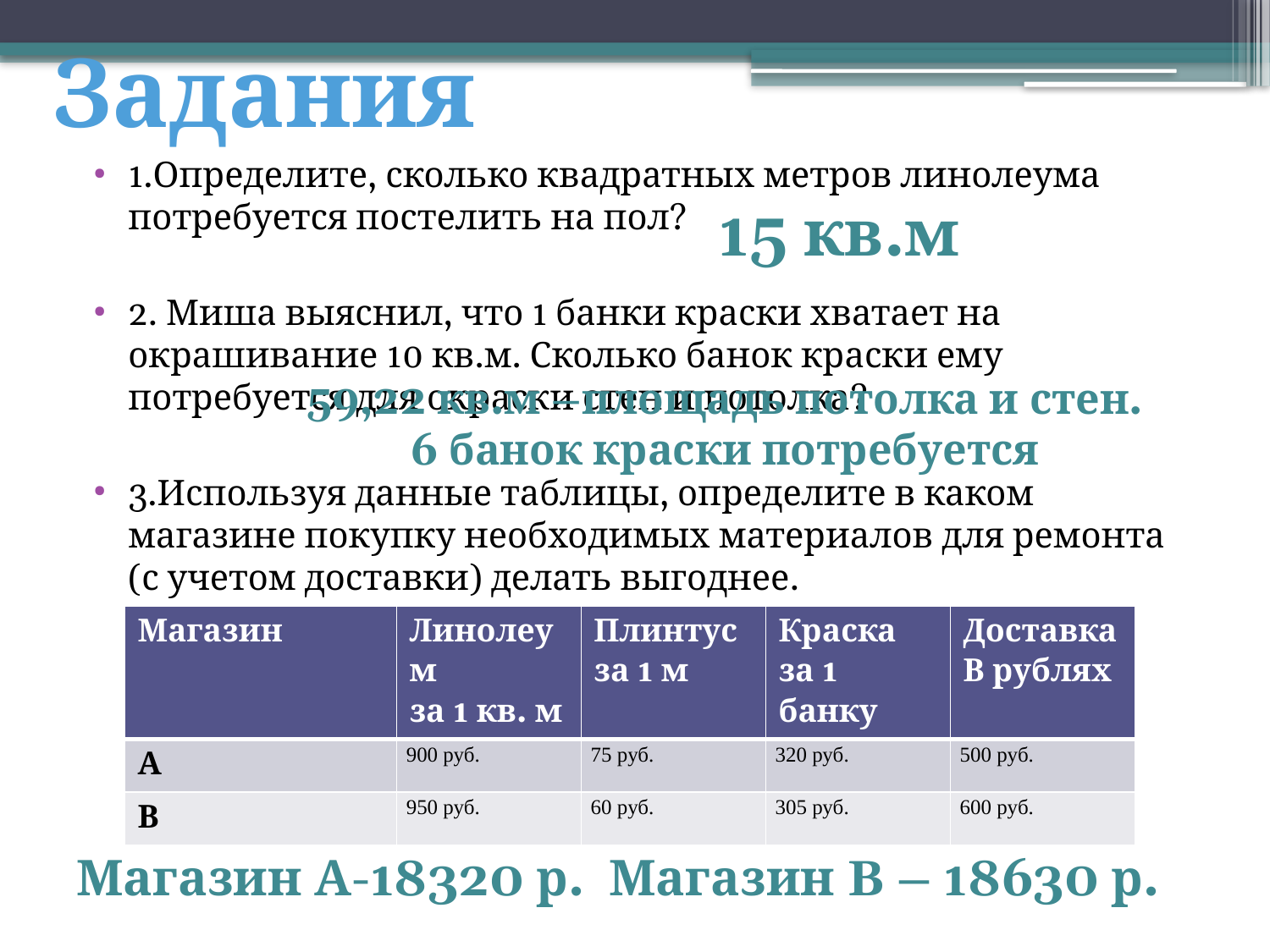

Задания
1.Определите, сколько квадратных метров линолеума потребуется постелить на пол?

2. Миша выяснил, что 1 банки краски хватает на окрашивание 10 кв.м. Сколько банок краски ему потребуется для окраски стен и потолка?

3.Используя данные таблицы, определите в каком магазине покупку необходимых материалов для ремонта (с учетом доставки) делать выгоднее.

15 кв.м
59,22 кв.м –площадь потолка и стен.
6 банок краски потребуется
| Магазин | Линолеум за 1 кв. м | Плинтус за 1 м | Краска за 1 банку | Доставка В рублях |
| --- | --- | --- | --- | --- |
| А | 900 руб. | 75 руб. | 320 руб. | 500 руб. |
| В | 950 руб. | 60 руб. | 305 руб. | 600 руб. |
 Магазин А-18320 р.  Магазин B – 18630 р.